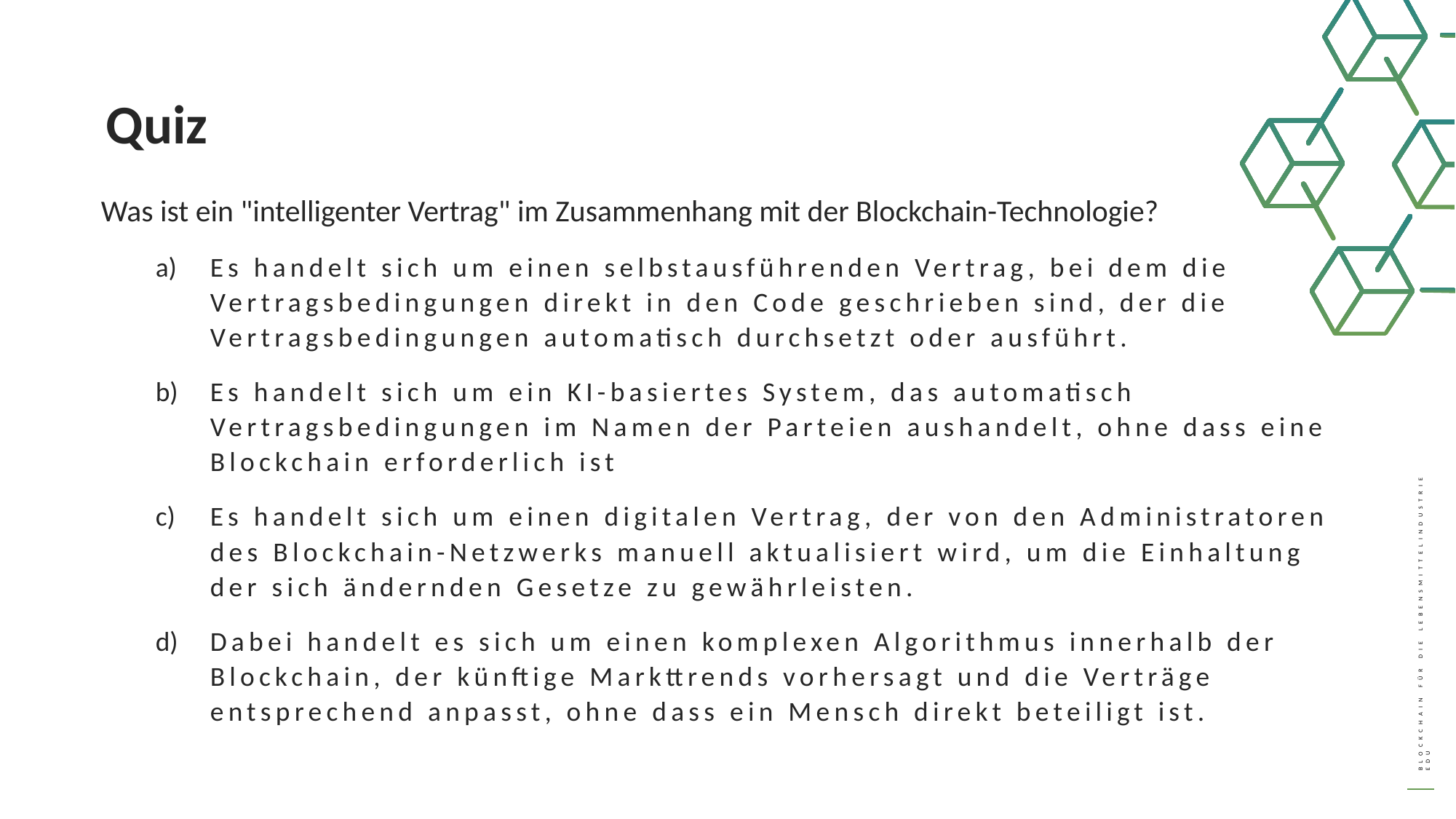

Quiz
Was ist ein "intelligenter Vertrag" im Zusammenhang mit der Blockchain-Technologie?
Es handelt sich um einen selbstausführenden Vertrag, bei dem die Vertragsbedingungen direkt in den Code geschrieben sind, der die Vertragsbedingungen automatisch durchsetzt oder ausführt.
Es handelt sich um ein KI-basiertes System, das automatisch Vertragsbedingungen im Namen der Parteien aushandelt, ohne dass eine Blockchain erforderlich ist
Es handelt sich um einen digitalen Vertrag, der von den Administratoren des Blockchain-Netzwerks manuell aktualisiert wird, um die Einhaltung der sich ändernden Gesetze zu gewährleisten.
Dabei handelt es sich um einen komplexen Algorithmus innerhalb der Blockchain, der künftige Markttrends vorhersagt und die Verträge entsprechend anpasst, ohne dass ein Mensch direkt beteiligt ist.